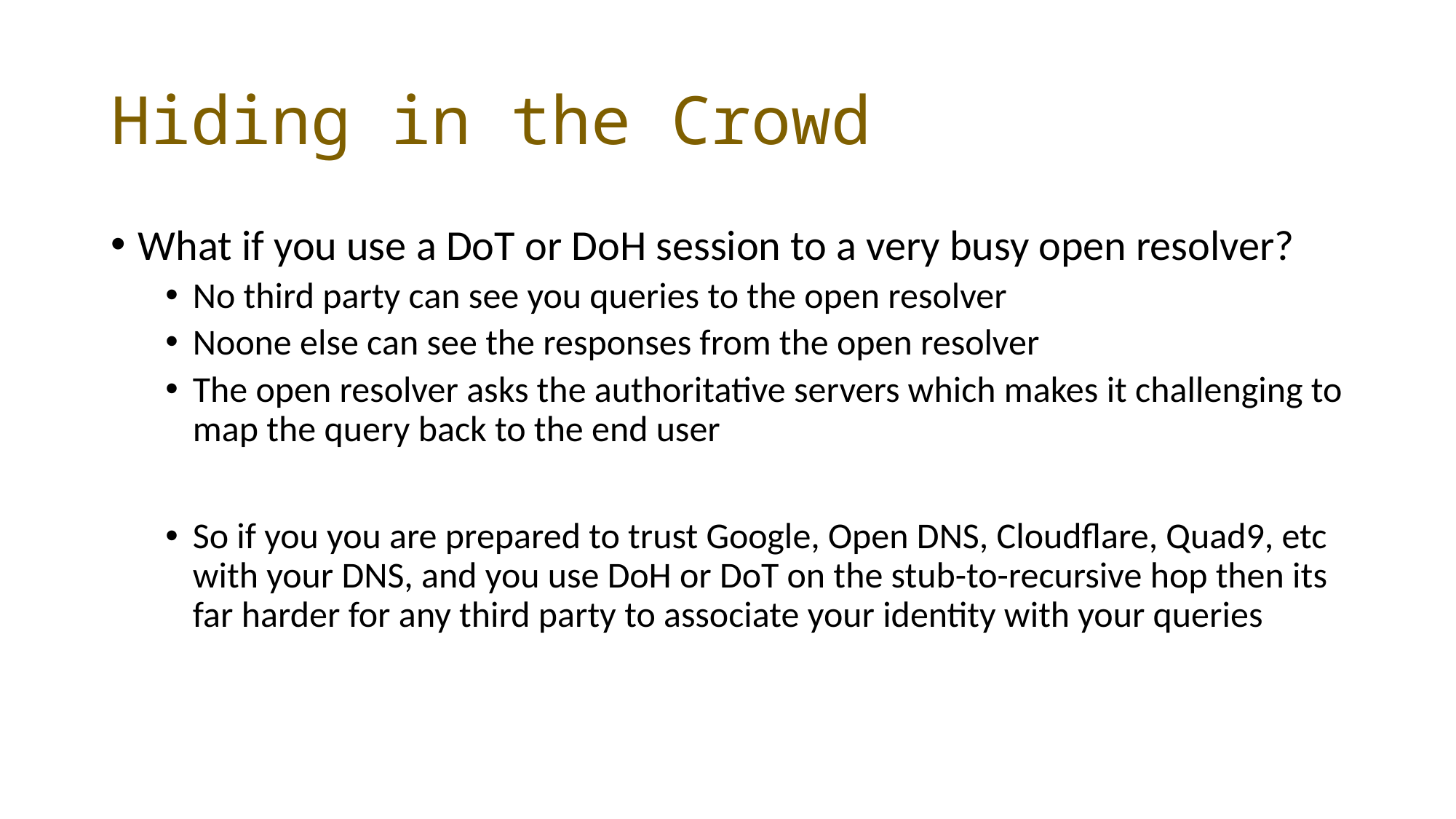

# Hiding in the Crowd
What if you use a DoT or DoH session to a very busy open resolver?
No third party can see you queries to the open resolver
Noone else can see the responses from the open resolver
The open resolver asks the authoritative servers which makes it challenging to map the query back to the end user

So if you you are prepared to trust Google, Open DNS, Cloudflare, Quad9, etc with your DNS, and you use DoH or DoT on the stub-to-recursive hop then its far harder for any third party to associate your identity with your queries